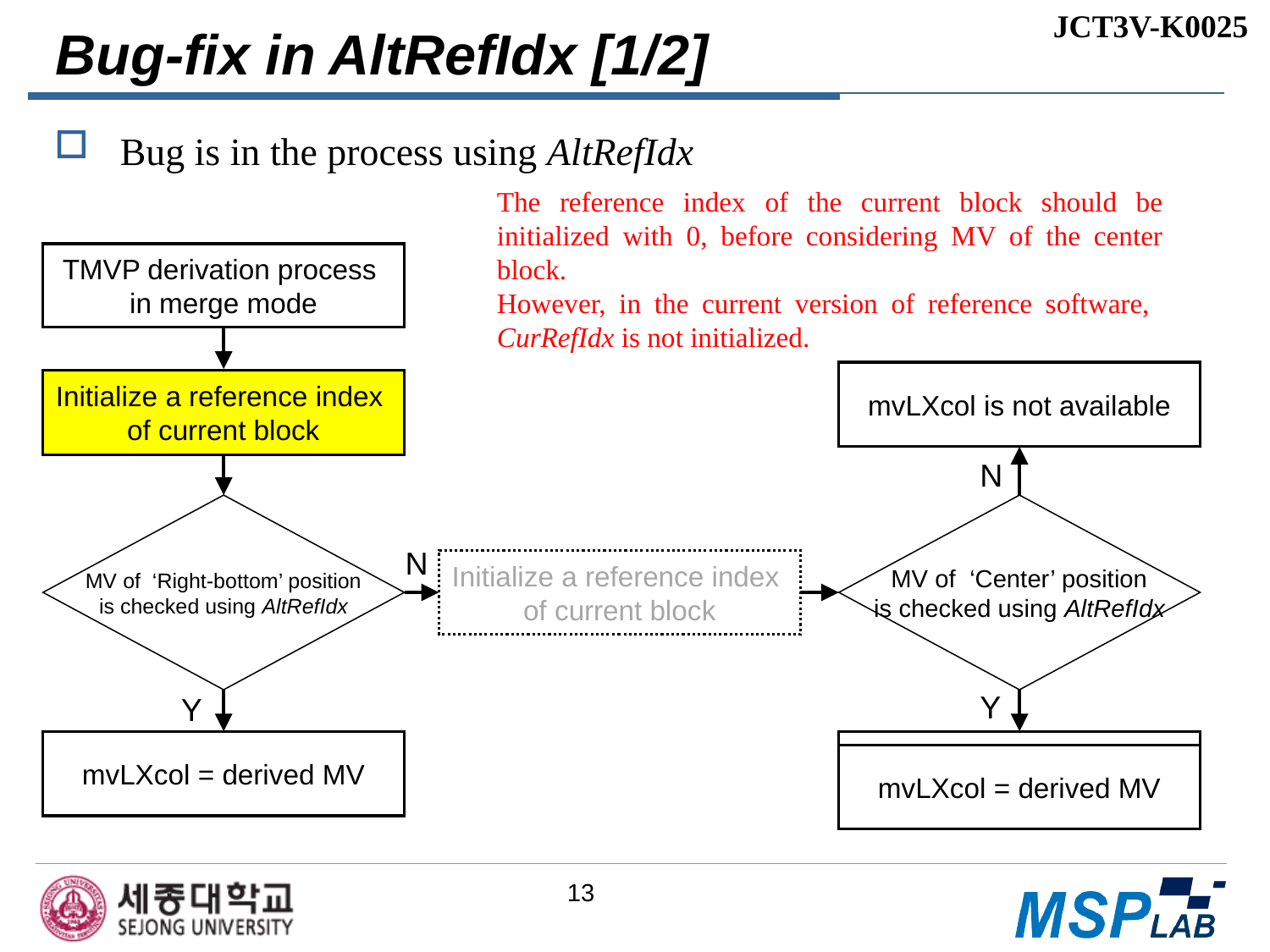

# Bug-fix in AltRefIdx [1/2]
Bug is in the process using AltRefIdx
The reference index of the current block should be initialized with 0, before considering MV of the center block.
However, in the current version of reference software,  CurRefIdx is not initialized.
TMVP derivation process
in merge mode
mvLXcol is not available
Initialize a reference index
of current block
N
MV of  ‘Right-bottom’ position
is checked using AltRefIdx
MV of  ‘Center’ position
is checked using AltRefIdx
N
Initialize a reference index
of current block
Y
Y
mvLXcol = derived MV
mvLXcol = derived MV
mvLXcol = derived MV